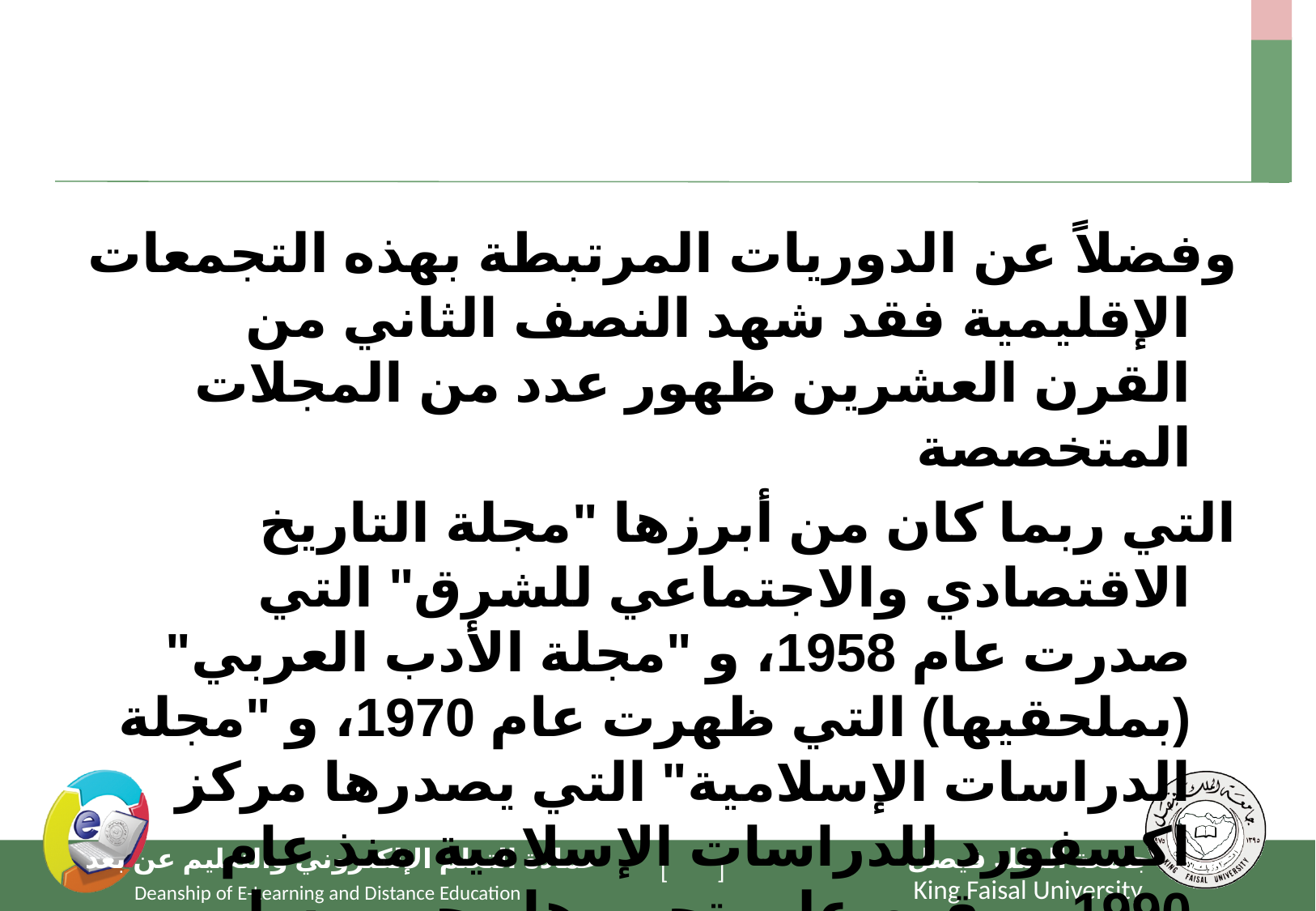

#
وفضلاً عن الدوريات المرتبطة بهذه التجمعات الإقليمية فقد شهد النصف الثاني من القرن العشرين ظهور عدد من المجلات المتخصصة
التي ربما كان من أبرزها "مجلة التاريخ الاقتصادي والاجتماعي للشرق" التي صدرت عام 1958، و "مجلة الأدب العربي" (بملحقيها) التي ظهرت عام 1970، و "مجلة الدراسات الإسلامية" التي يصدرها مركز اكسفورد للدراسات الإسلامية منذ عام 1990، ويقوم على تحريرها محرر مسلم وهيئة تحرير تجمع بين الدارسين العرب والمسلمين والمستشرقين.